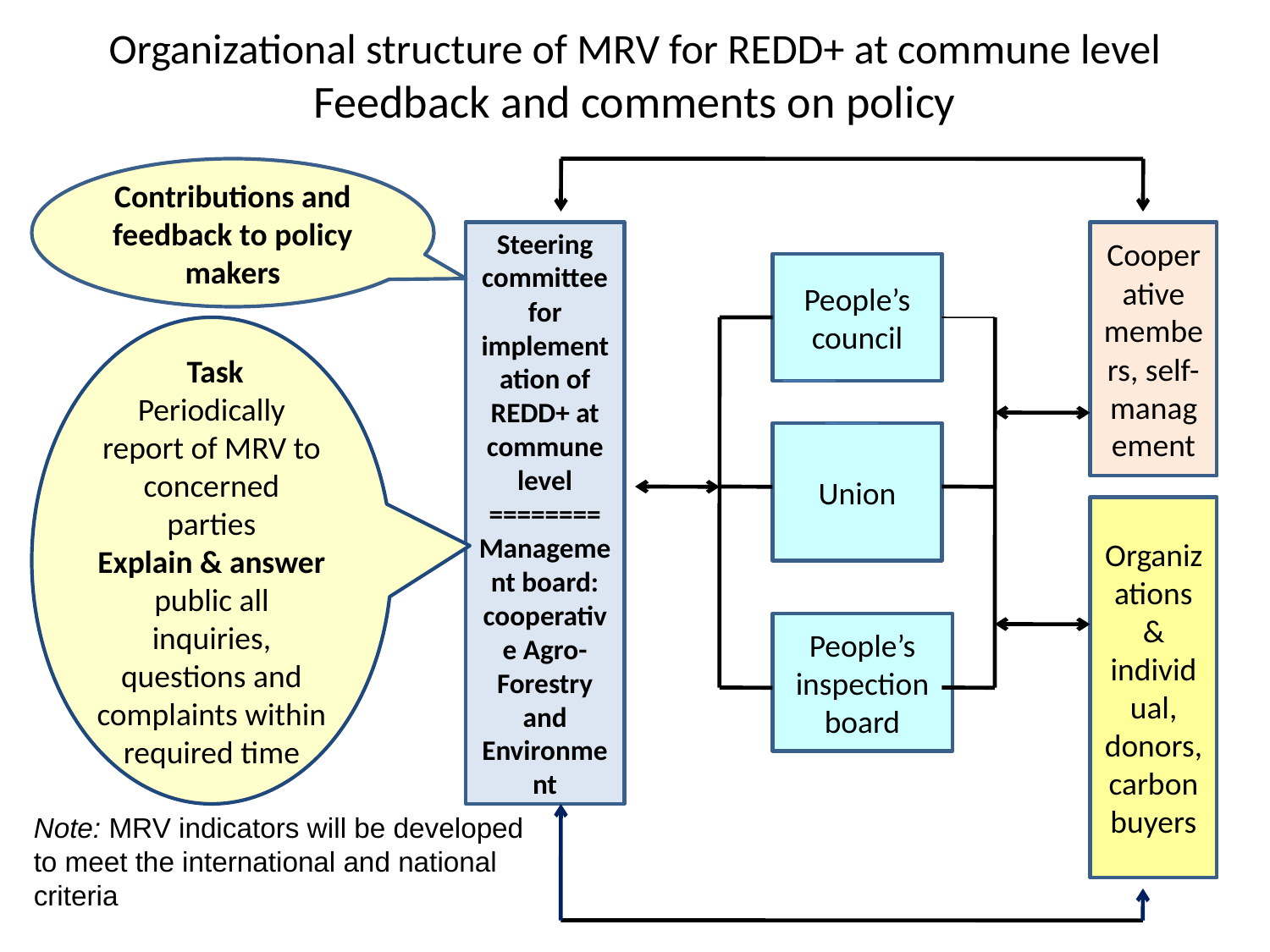

# Organizational structure of MRV for REDD+ at commune level Feedback and comments on policy
Contributions and feedback to policy makers
Steering committee for implementation of REDD+ at commune level
========
Management board: cooperative Agro-Forestry and Environment
Cooperative members, self-management
People’s council
 Task
Periodically report of MRV to concerned parties
Explain & answer public all inquiries, questions and complaints within required time
Union
Organizations & individual, donors, carbon buyers
People’s inspection board
Note: MRV indicators will be developed to meet the international and national criteria